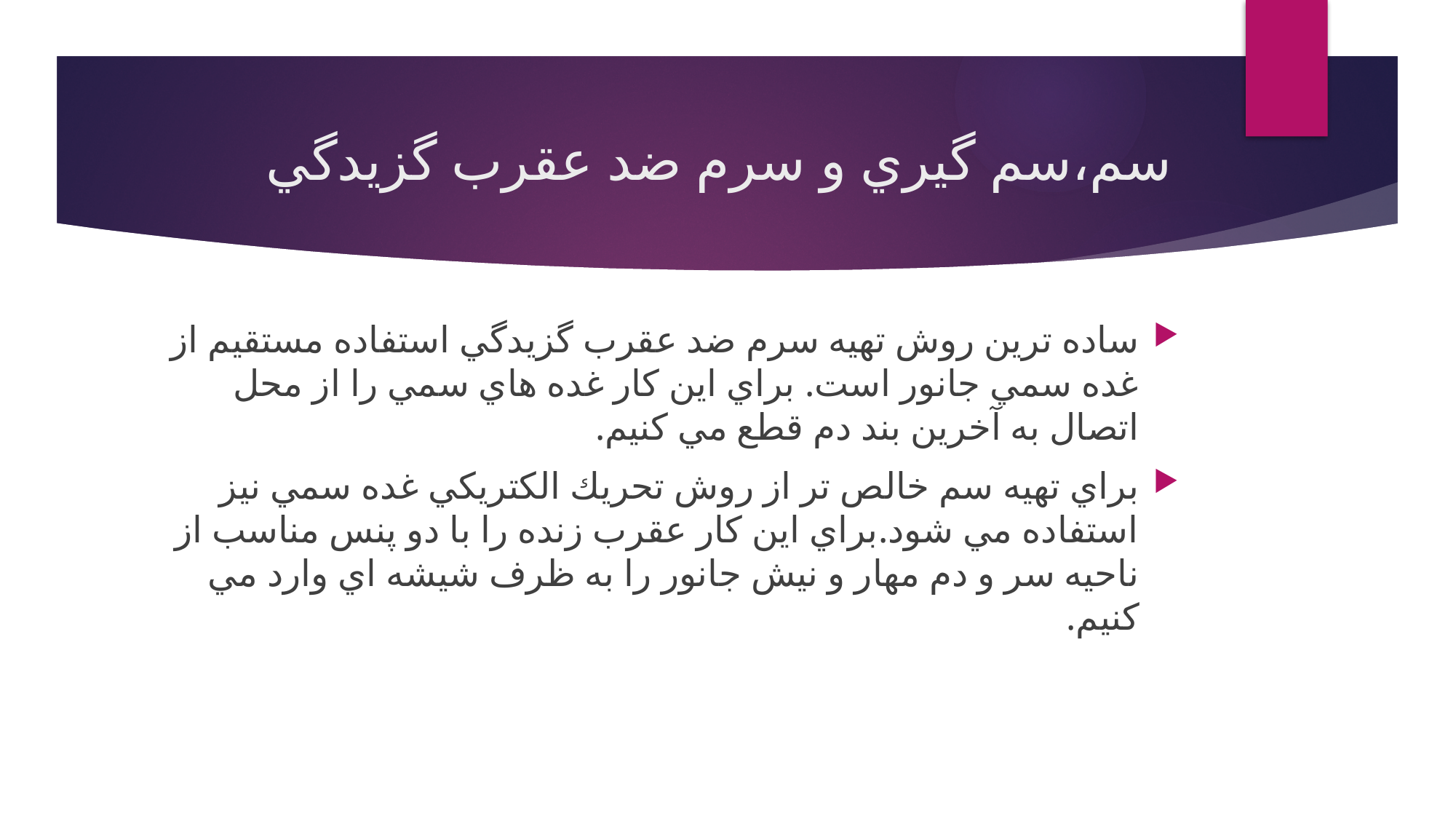

# سم،سم گيري و سرم ضد عقرب گزيدگي
ساده ترين روش تهيه سرم ضد عقرب گزيدگي استفاده مستقيم از غده سمي جانور است. براي اين كار غده هاي سمي را از محل اتصال به آخرين بند دم قطع مي كنيم.
براي تهيه سم خالص تر از روش تحريك الكتريكي غده سمي نيز استفاده مي شود.براي اين كار عقرب زنده را با دو پنس مناسب از ناحيه سر و دم مهار و نيش جانور را به ظرف شيشه اي وارد مي كنيم.